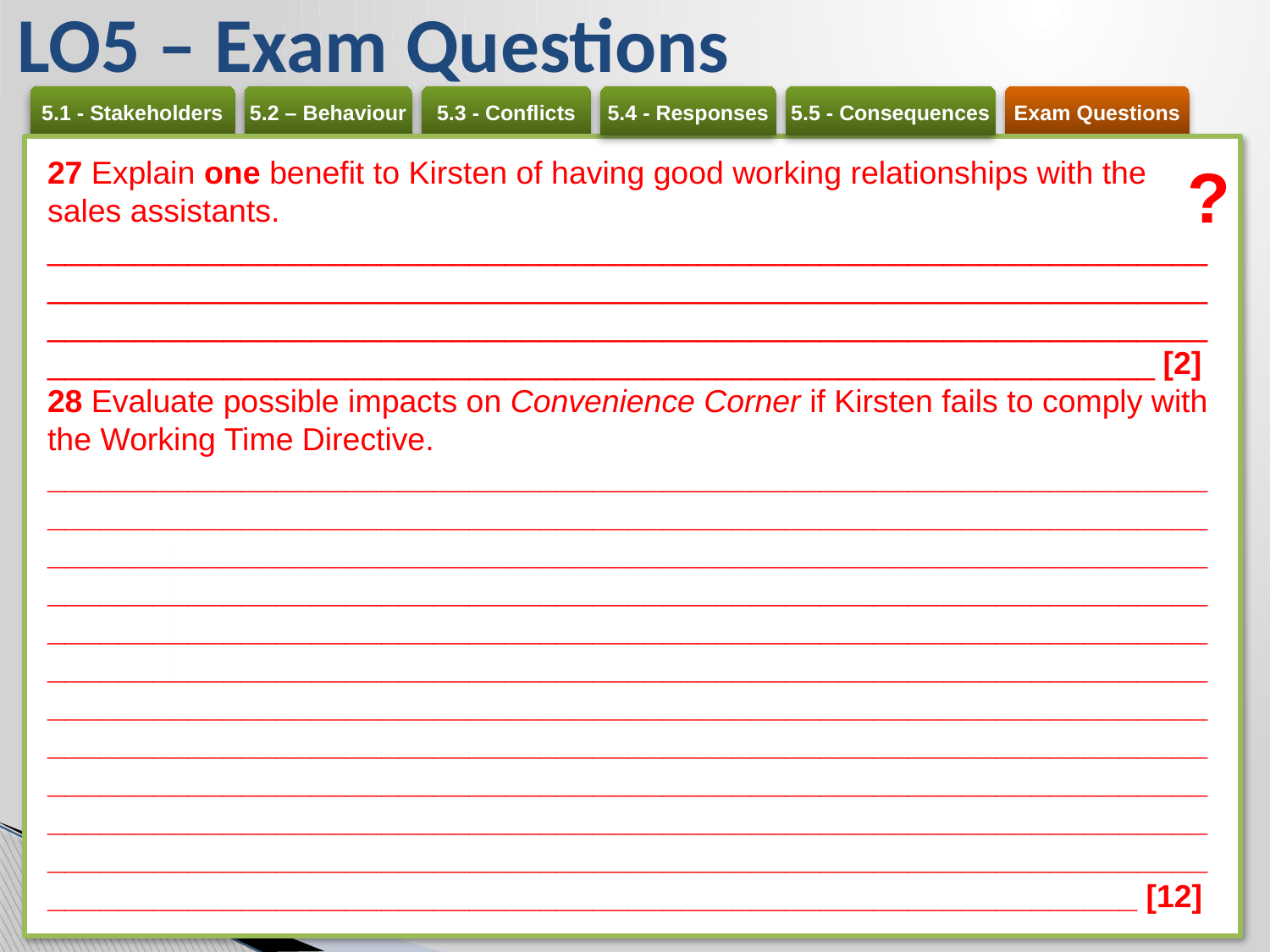

LO5 – Exam Questions
27 Explain one benefit to Kirsten of having good working relationships with the sales assistants.
__________________________________________________________________
__________________________________________________________________
__________________________________________________________________
_______________________________________________________________ [2]
28 Evaluate possible impacts on Convenience Corner if Kirsten fails to comply with the Working Time Directive.
____________________________________________________________________________________________________________________________________________________________________________________________________________________________________________________________________________________________________________________________________________________________________________________________________________________________________________________________________________________________________________________________________________________________________________________________________________________________________________________________________________________________________________________________________________________________________________________________________________________ [12]
?